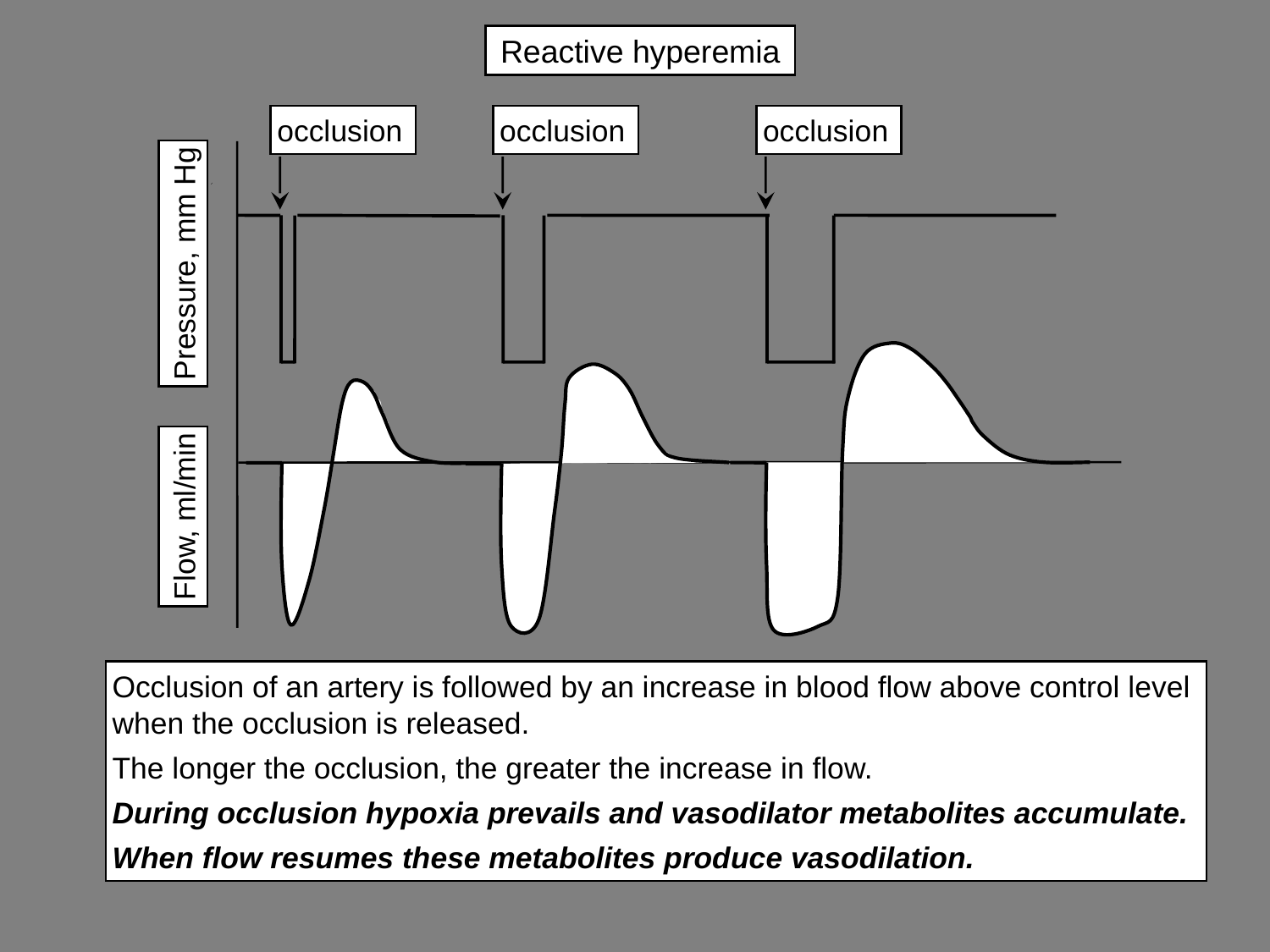

# Reactive hyperemia
occlusion
occlusion
occlusion

Pressure, mm Hg

Flow, ml/min
Occlusion of an artery is followed by an increase in blood flow above control level when the occlusion is released.
The longer the occlusion, the greater the increase in flow.
During occlusion hypoxia prevails and vasodilator metabolites accumulate.
When flow resumes these metabolites produce vasodilation.